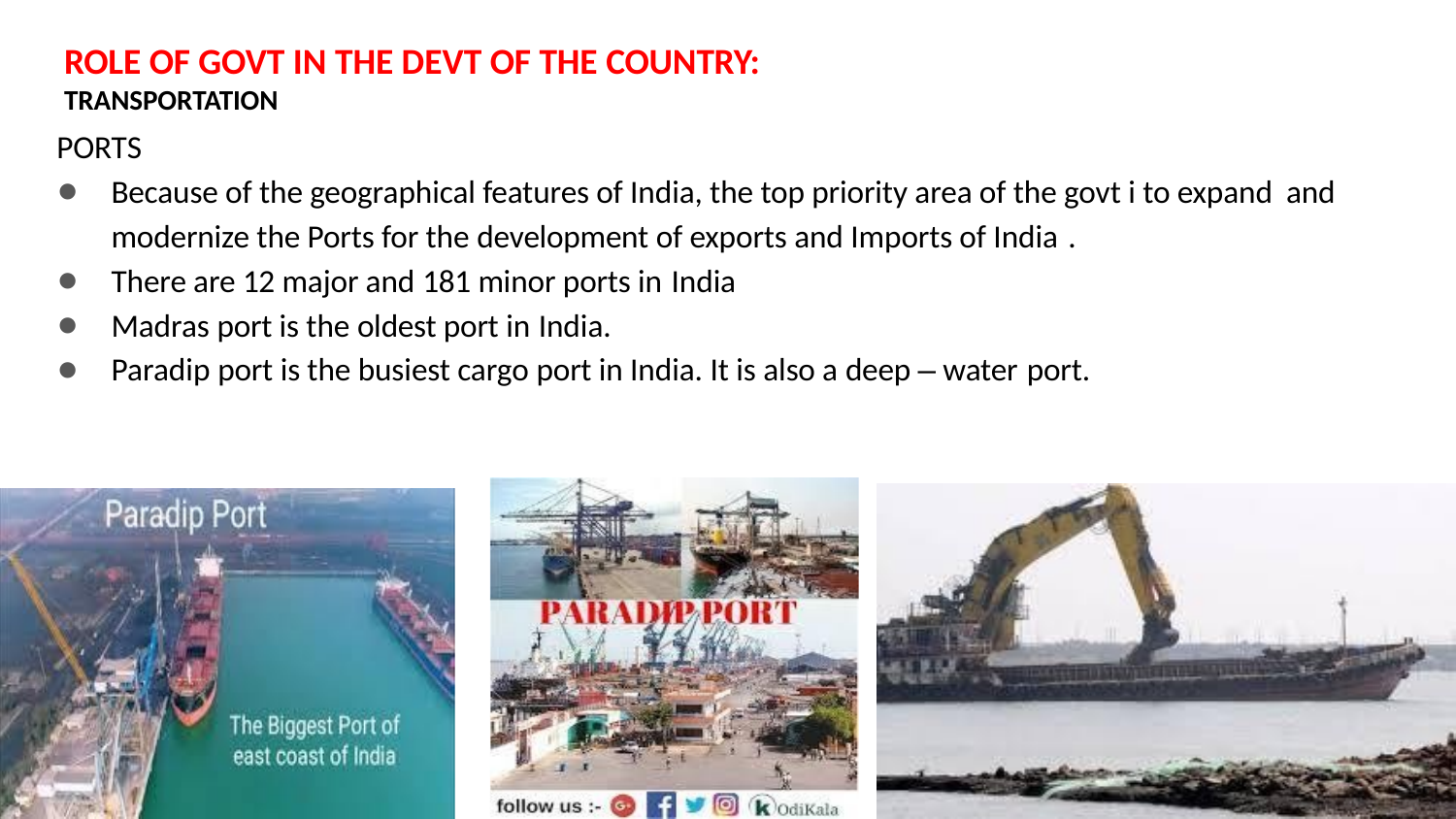

# ROLE OF GOVT IN THE DEVT OF THE COUNTRY:
TRANSPORTATION
PORTS
Because of the geographical features of India, the top priority area of the govt i to expand and
modernize the Ports for the development of exports and Imports of India .
There are 12 major and 181 minor ports in India
Madras port is the oldest port in India.
Paradip port is the busiest cargo port in India. It is also a deep – water port.